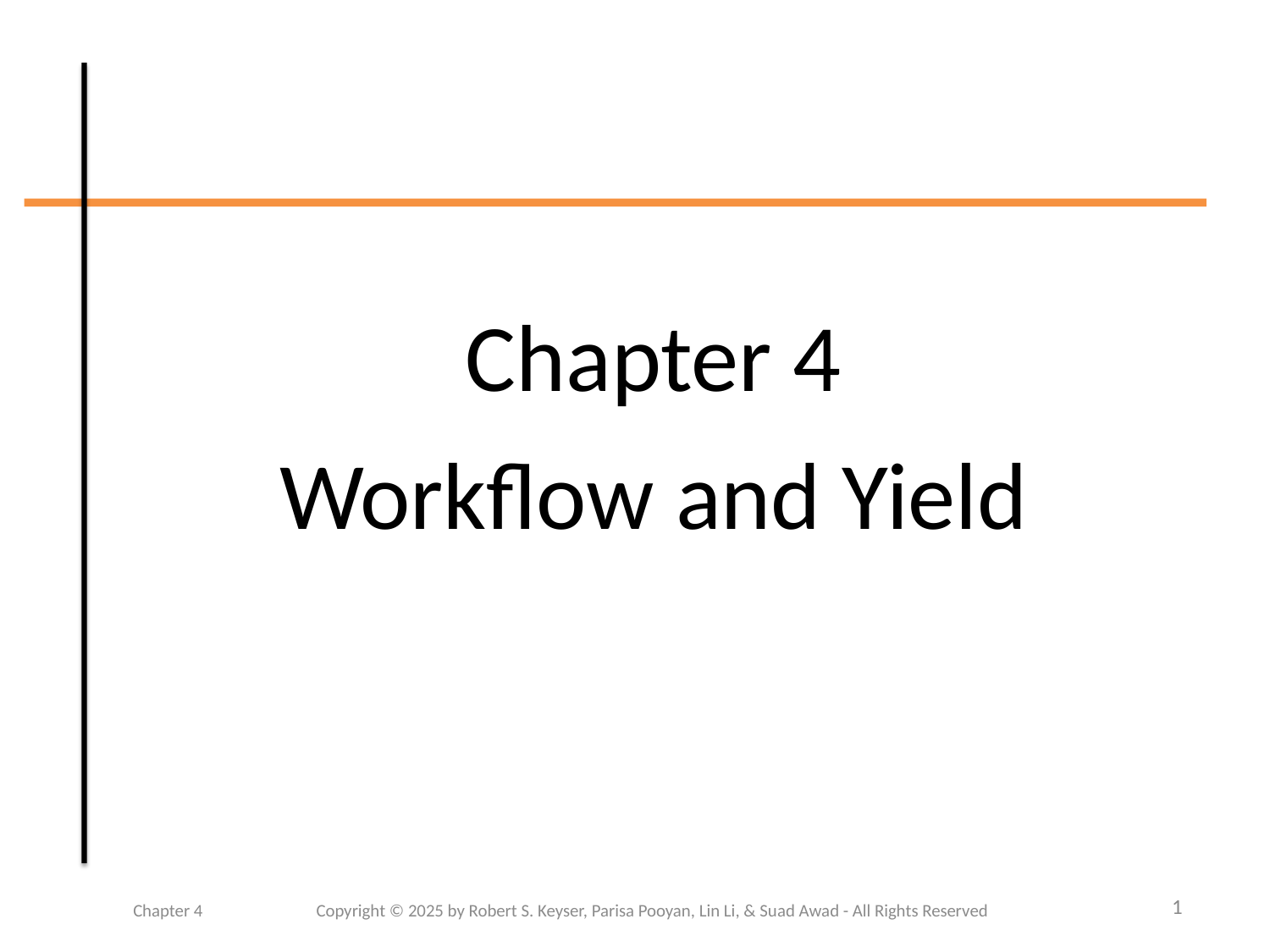

Chapter 4
Workflow and Yield
1
Chapter 4	              Copyright © 2025 by Robert S. Keyser, Parisa Pooyan, Lin Li, & Suad Awad - All Rights Reserved